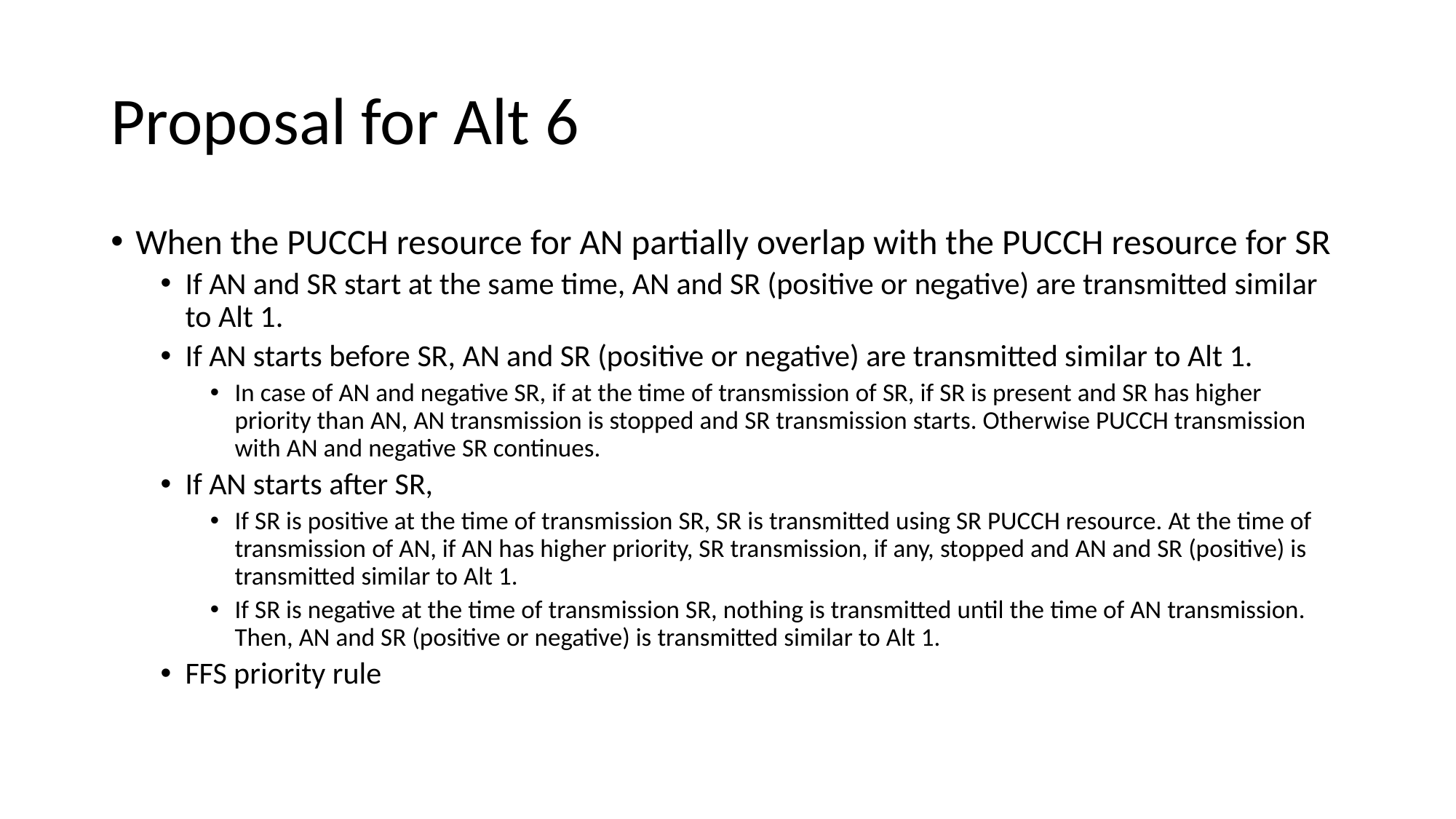

# Proposal for Alt 6
When the PUCCH resource for AN partially overlap with the PUCCH resource for SR
If AN and SR start at the same time, AN and SR (positive or negative) are transmitted similar to Alt 1.
If AN starts before SR, AN and SR (positive or negative) are transmitted similar to Alt 1.
In case of AN and negative SR, if at the time of transmission of SR, if SR is present and SR has higher priority than AN, AN transmission is stopped and SR transmission starts. Otherwise PUCCH transmission with AN and negative SR continues.
If AN starts after SR,
If SR is positive at the time of transmission SR, SR is transmitted using SR PUCCH resource. At the time of transmission of AN, if AN has higher priority, SR transmission, if any, stopped and AN and SR (positive) is transmitted similar to Alt 1.
If SR is negative at the time of transmission SR, nothing is transmitted until the time of AN transmission. Then, AN and SR (positive or negative) is transmitted similar to Alt 1.
FFS priority rule